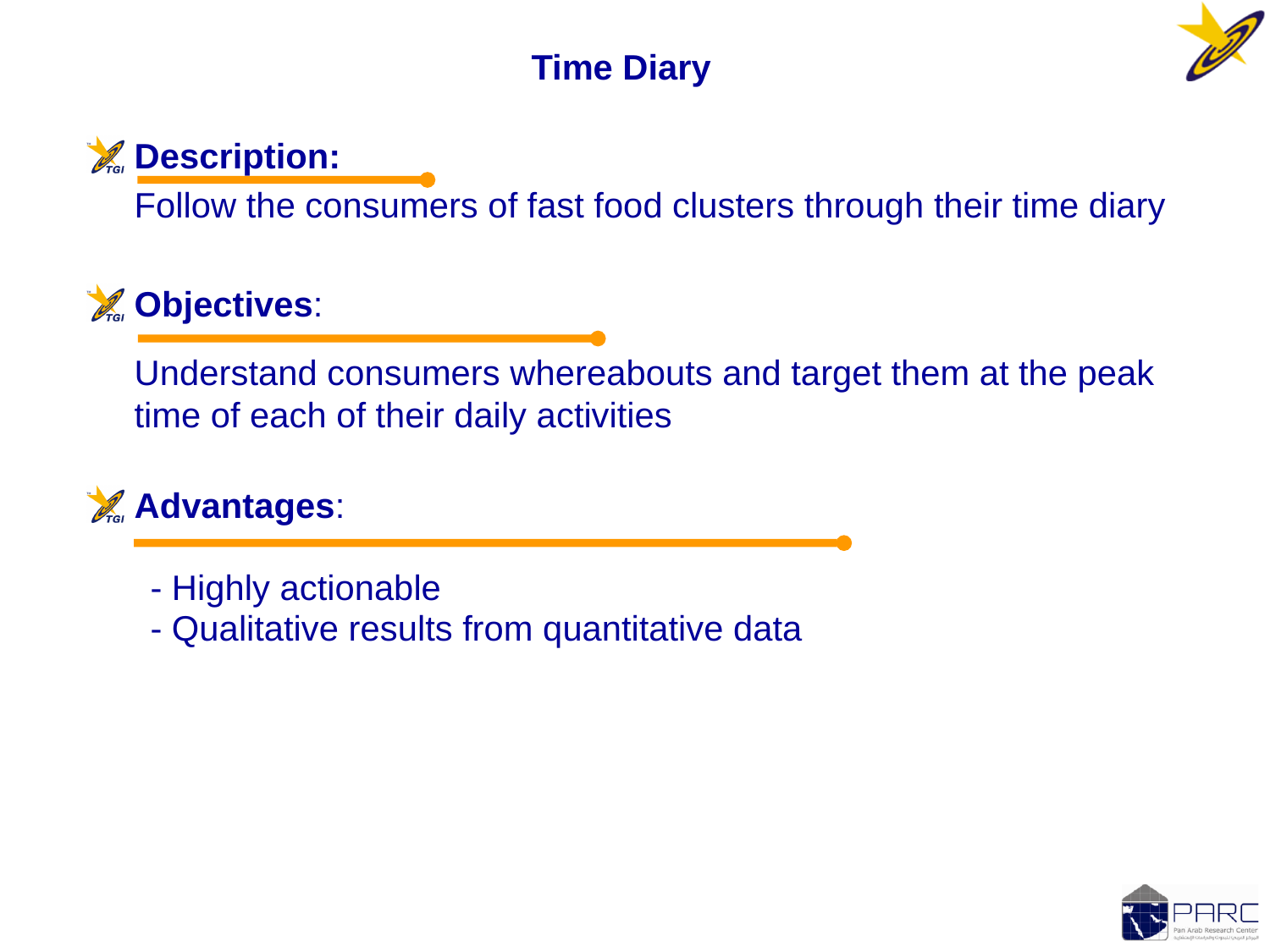

# Time Diary
Description:
	Follow the consumers of fast food clusters through their time diary

Objectives:

	Understand consumers whereabouts and target them at the peak time of each of their daily activities

Advantages:

- Highly actionable
- Qualitative results from quantitative data